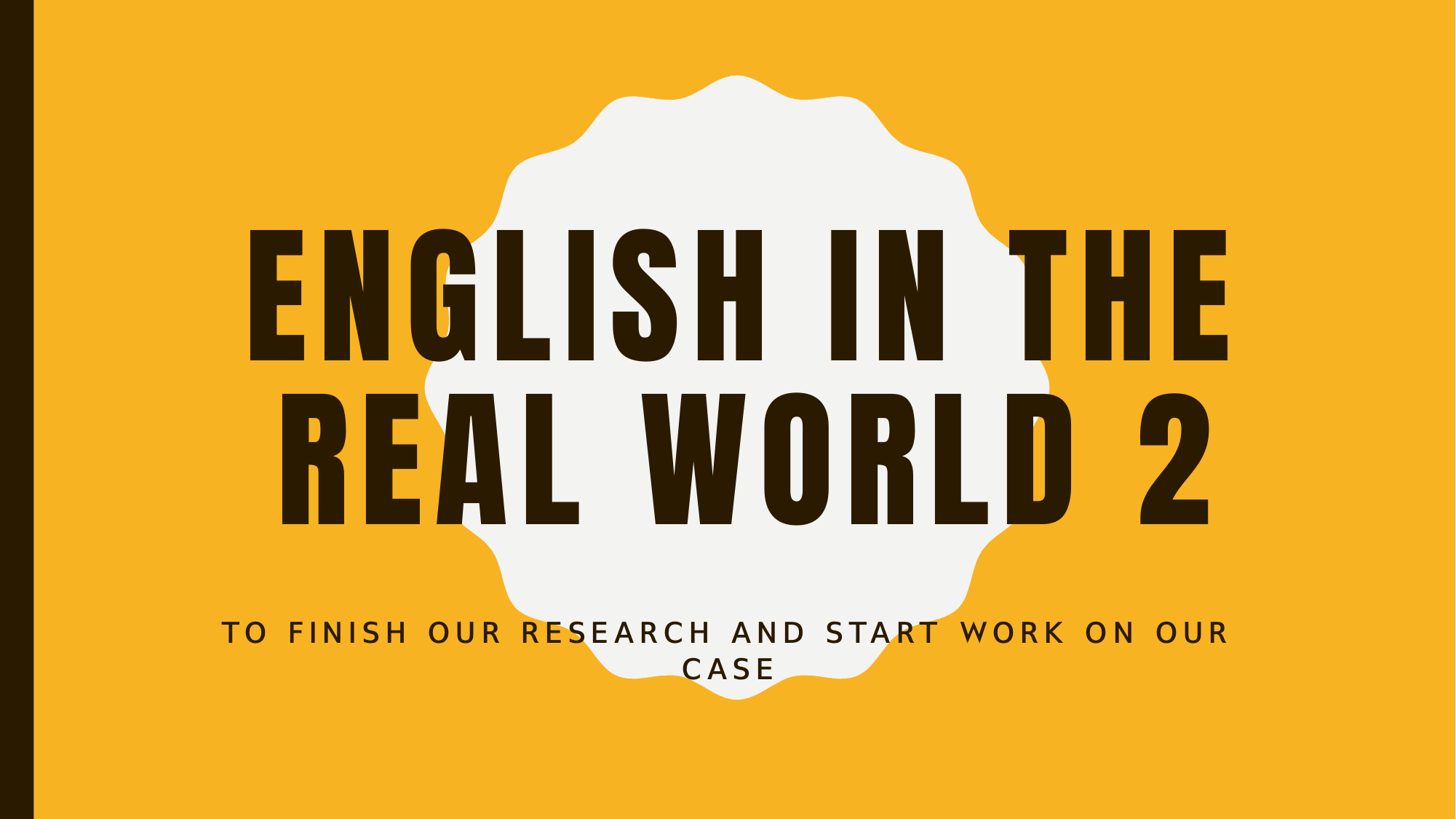

# English in the real world 2
To finish our research and start work on our case